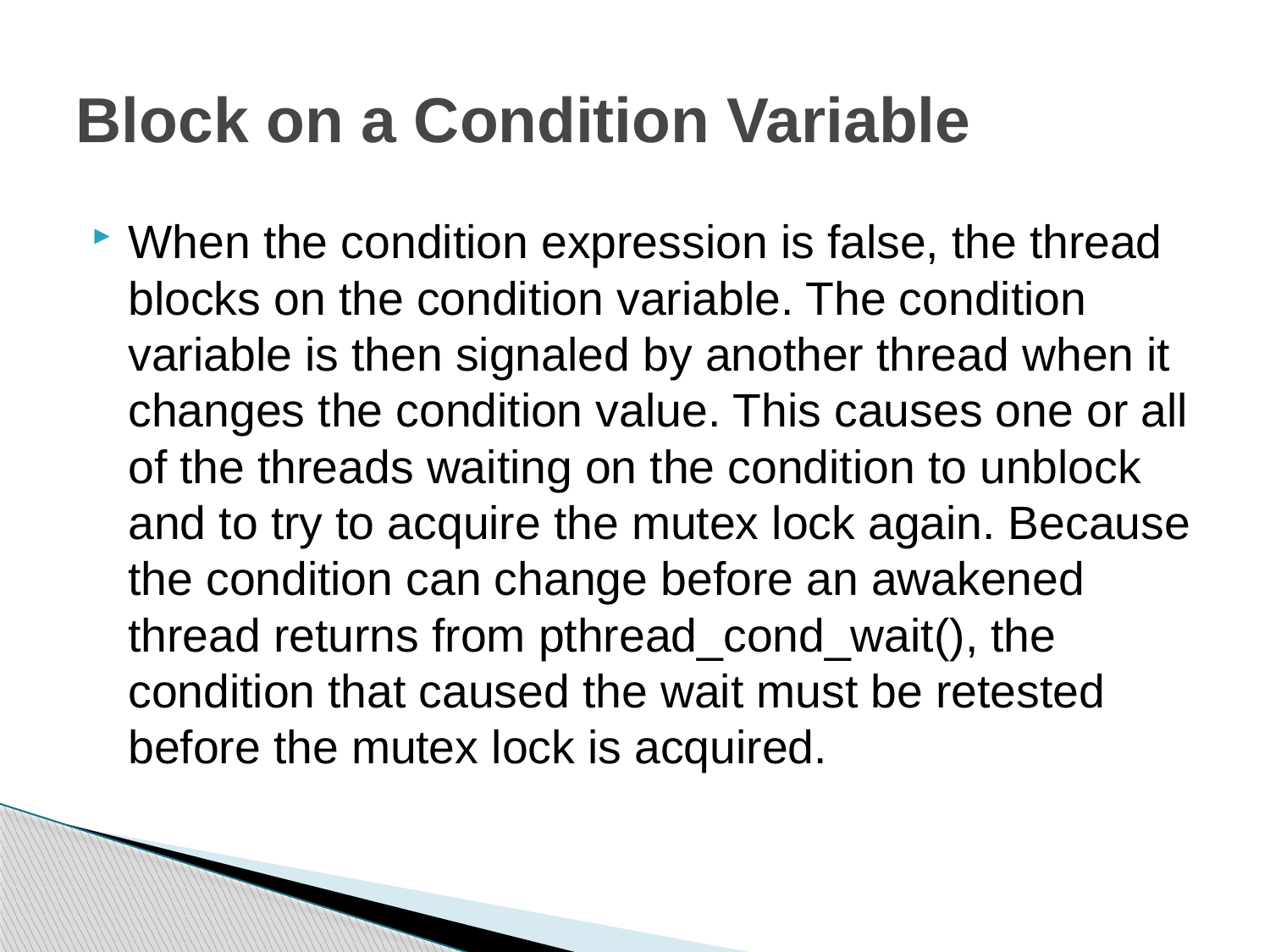

# Block on a Condition Variable
When the condition expression is false, the thread blocks on the condition variable. The condition variable is then signaled by another thread when it changes the condition value. This causes one or all of the threads waiting on the condition to unblock and to try to acquire the mutex lock again. Because the condition can change before an awakened thread returns from pthread_cond_wait(), the condition that caused the wait must be retested before the mutex lock is acquired.